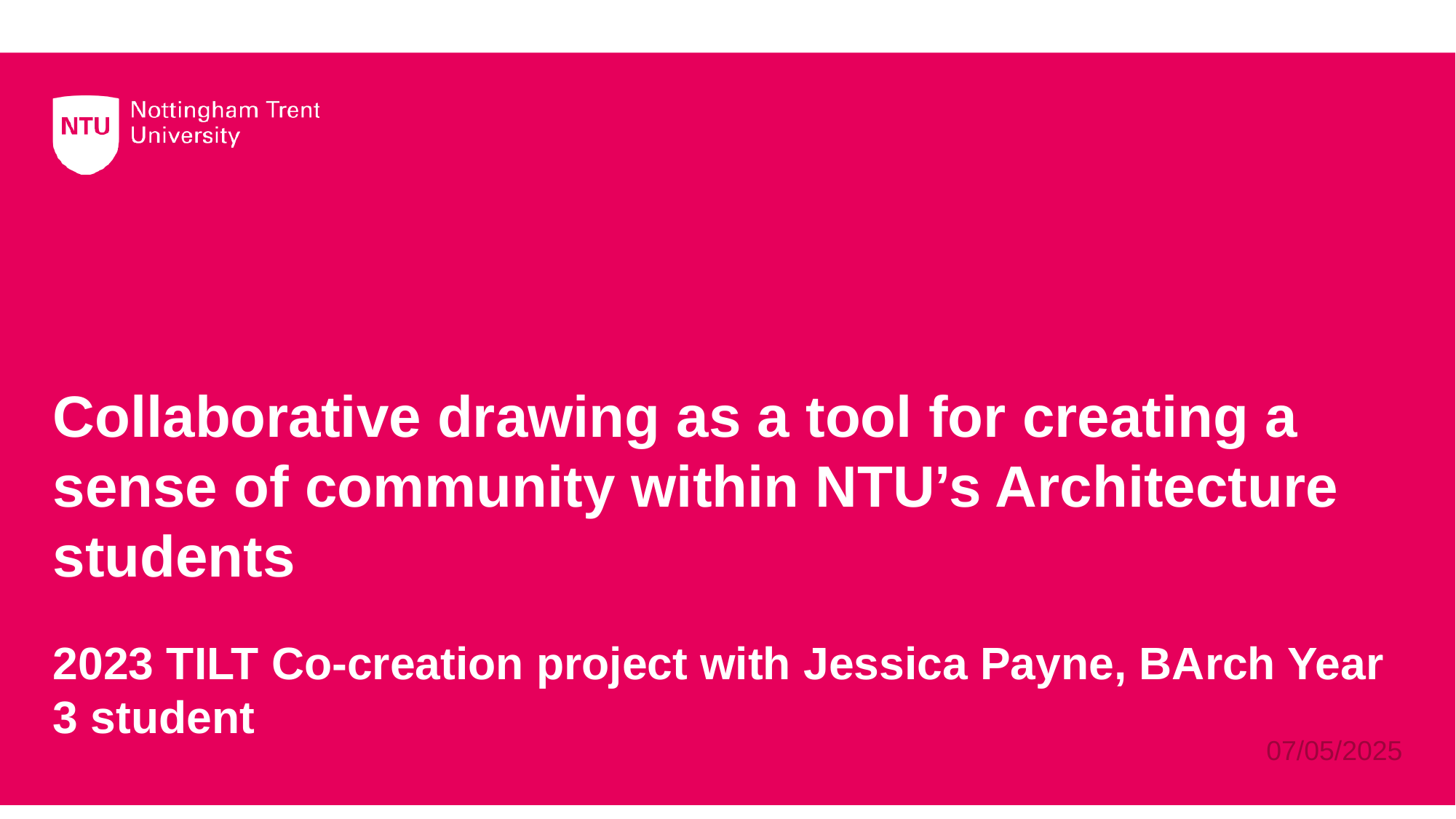

# Collaborative drawing as a tool for creating a sense of community within NTU’s Architecture students
2023 TILT Co-creation project with Jessica Payne, BArch Year 3 student
07/05/2025